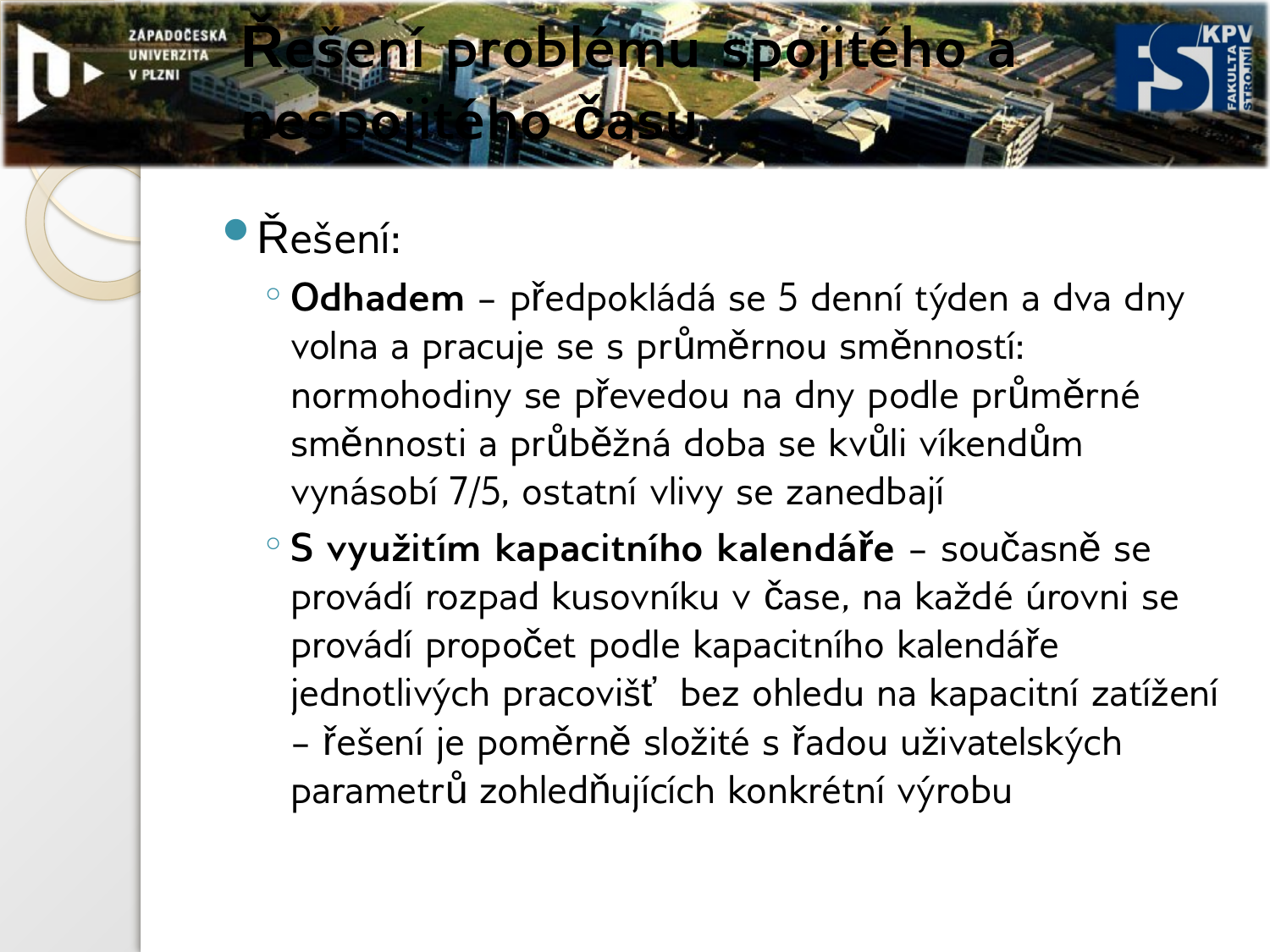

# Řešení problému spojitého a nespojitého času
Řešení:
Odhadem – předpokládá se 5 denní týden a dva dny volna a pracuje se s průměrnou směnností:
normohodiny se převedou na dny podle průměrné směnnosti a průběžná doba se kvůli víkendům vynásobí 7/5, ostatní vlivy se zanedbají
S využitím kapacitního kalendáře – současně se provádí rozpad kusovníku v čase, na každé úrovni se provádí propočet podle kapacitního kalendáře jednotlivých pracovišť  bez ohledu na kapacitní zatížení – řešení je poměrně složité s řadou uživatelských parametrů zohledňujících konkrétní výrobu